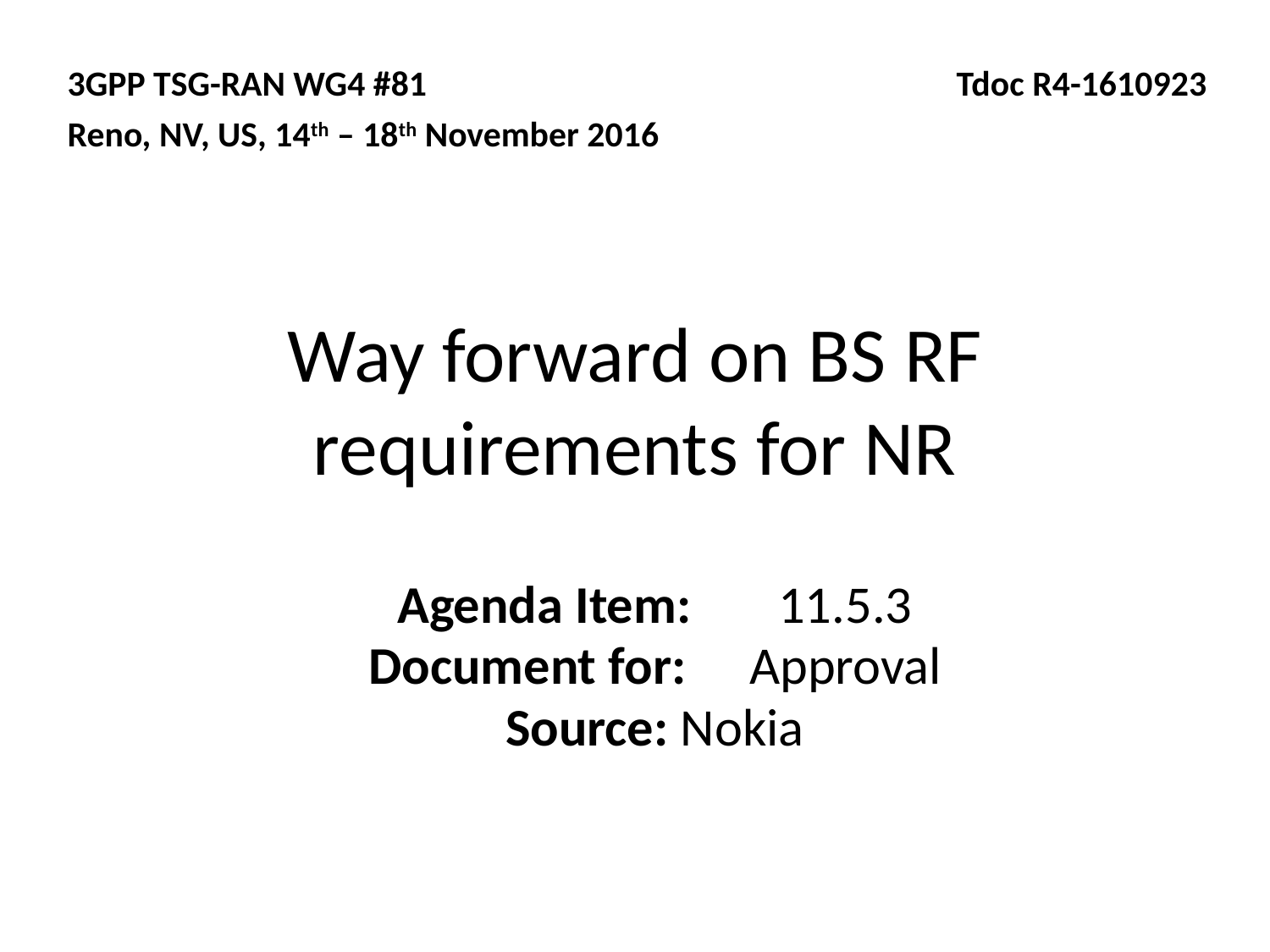

3GPP TSG-RAN WG4 #81					Tdoc R4-1610923
Reno, NV, US, 14th – 18th November 2016
# Way forward on BS RF requirements for NR
Agenda Item:	11.5.3
Document for:	Approval
Source: Nokia